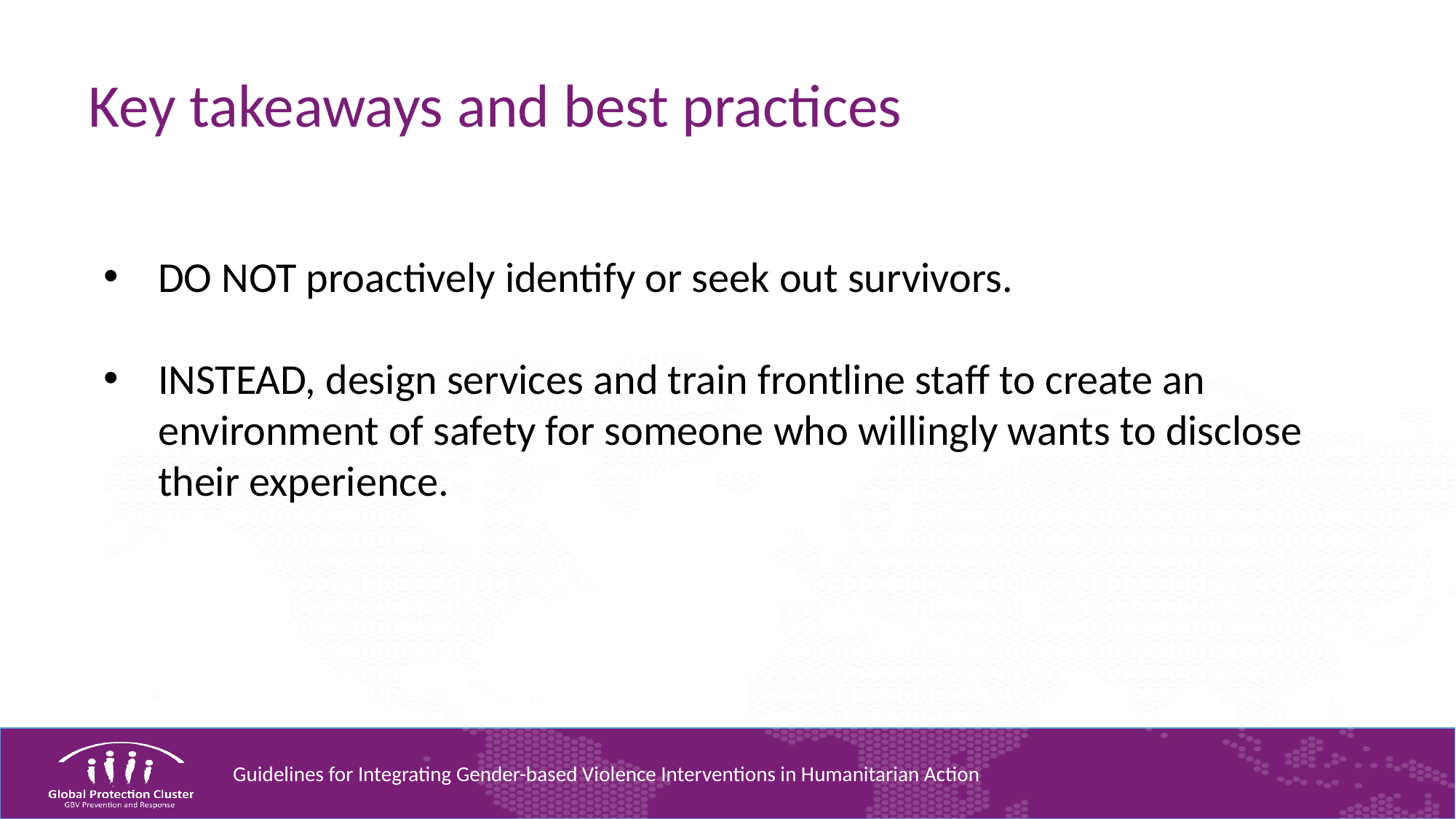

# Key takeaways and best practices

DO NOT proactively identify or seek out survivors.

INSTEAD, design services and train frontline staff to create an environment of safety for someone who willingly wants to disclose their experience.